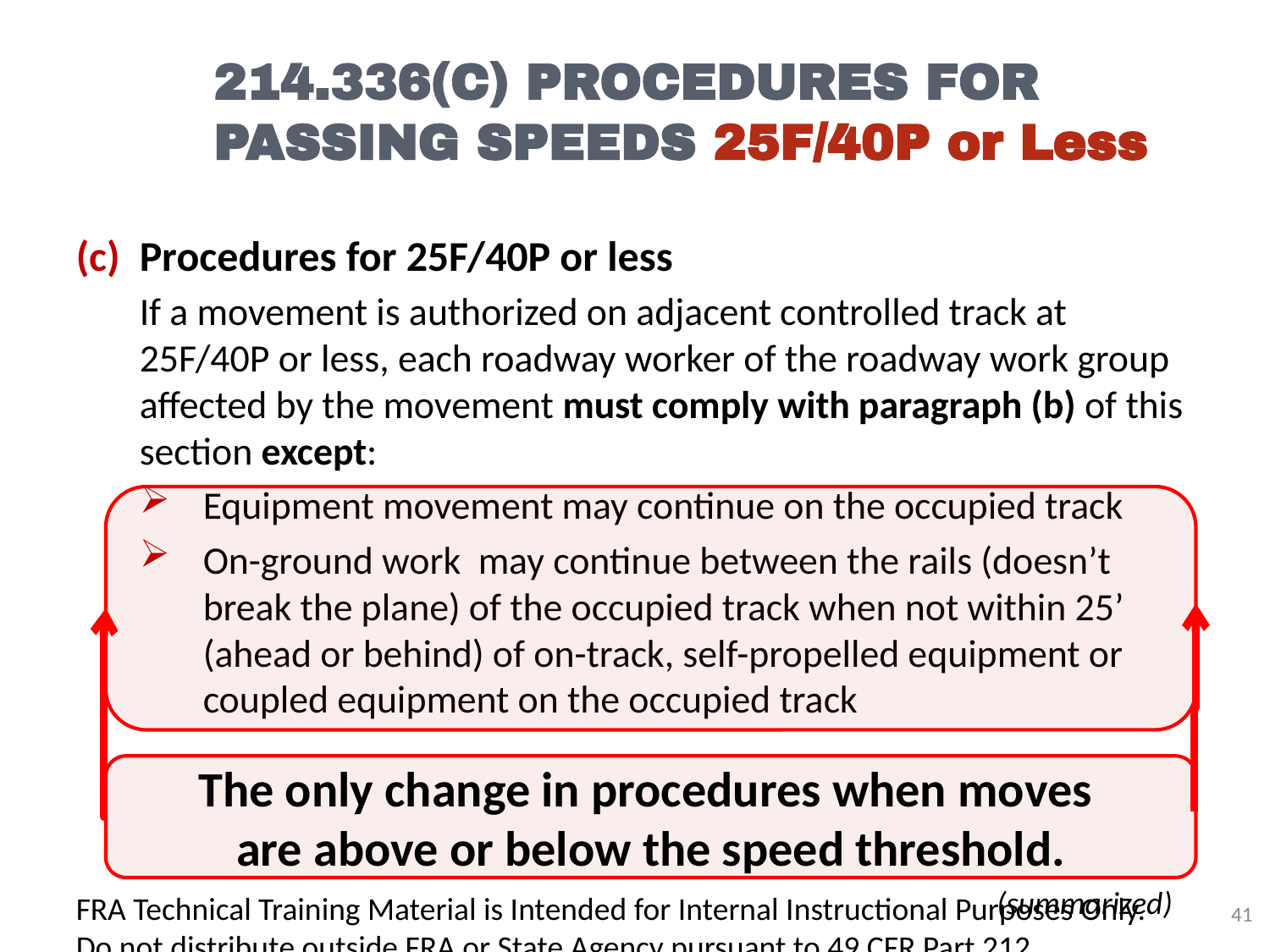

# 214.336(c) Procedures For Passing Speeds 25F/40P or Less
Procedures for 25F/40P or less
If a movement is authorized on adjacent controlled track at 25F/40P or less, each roadway worker of the roadway work group affected by the movement must comply with paragraph (b) of this section except:
Equipment movement may continue on the occupied track
On-ground work  may continue between the rails (doesn’t break the plane) of the occupied track when not within 25’ (ahead or behind) of on-track, self-propelled equipment or coupled equipment on the occupied track

The only change in procedures when moves
are above or below the speed threshold.
(summarized)
FRA Technical Training Material is Intended for Internal Instructional Purposes Only.
Do not distribute outside FRA or State Agency pursuant to 49 CFR Part 212.
41